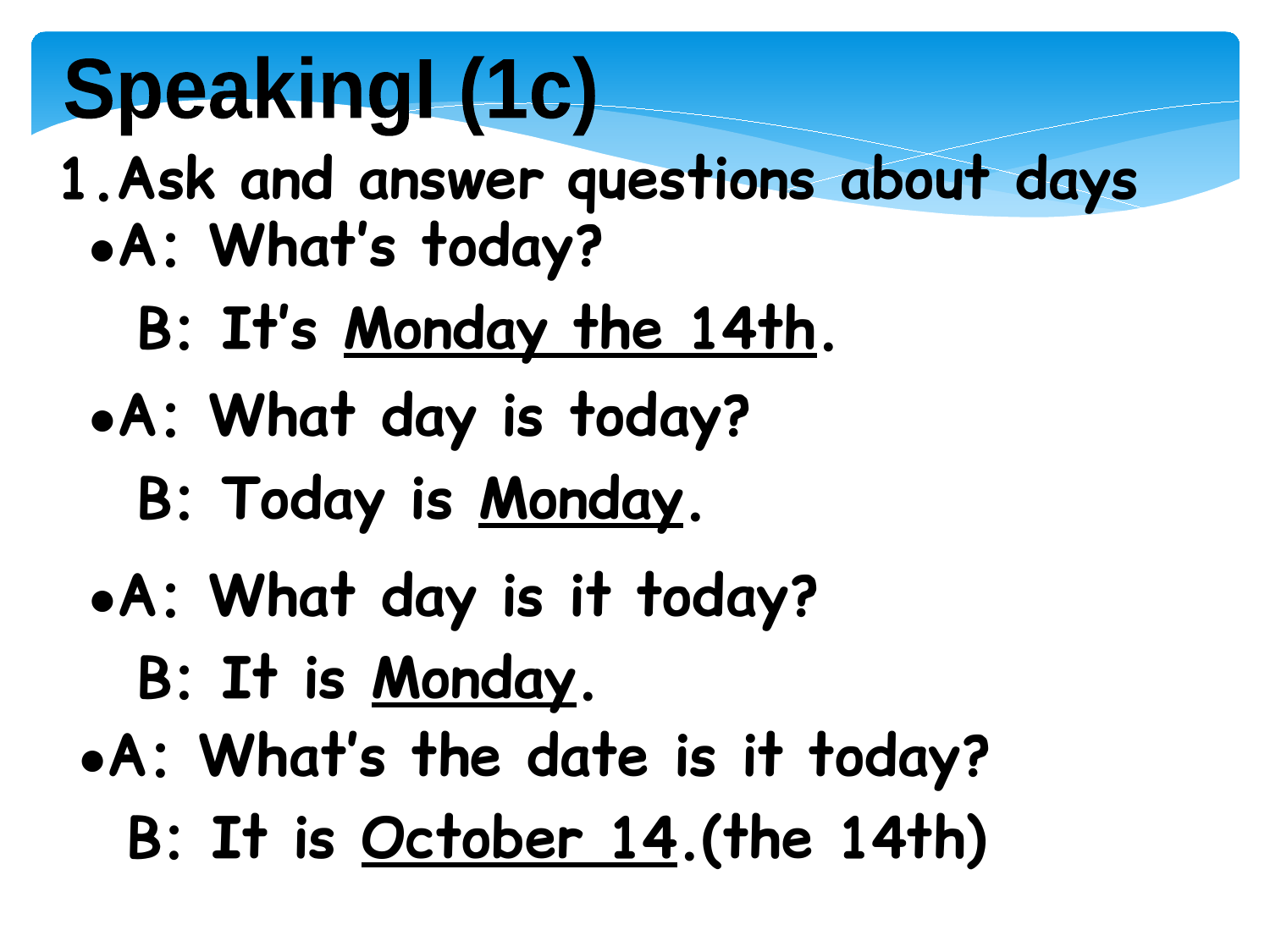

SpeakingI (1c)
1.Ask and answer questions about days
●A: What’s today?
  B: It’s Monday the 14th.
●A: What day is today?
  B: Today is Monday.
●A: What day is it today?
  B: It is Monday.
●A: What’s the date is it today?
  B: It is October 14.(the 14th)